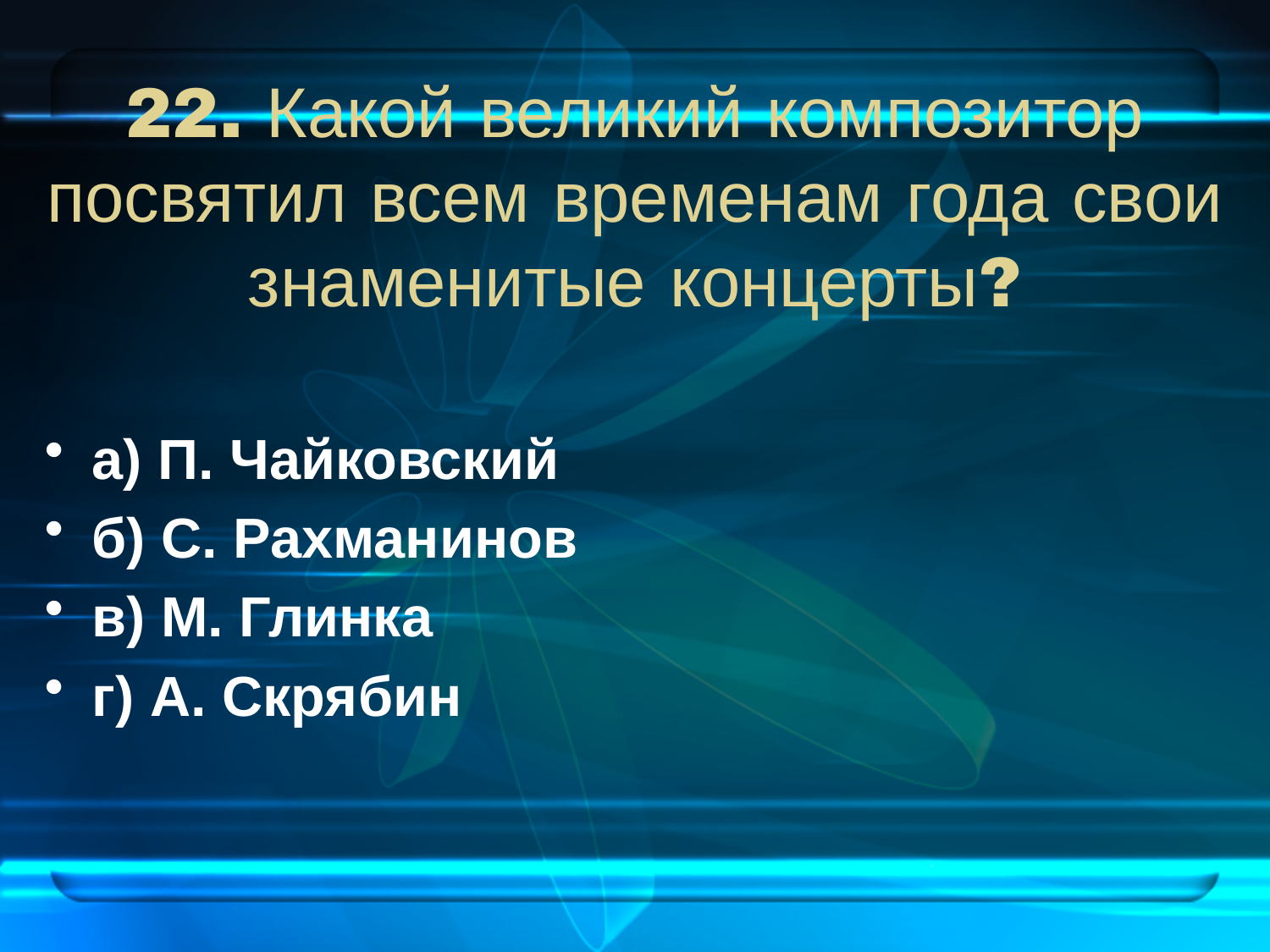

# 22. Какой великий композитор посвятил всем временам года свои знаменитые концерты?
а) П. Чайковский
б) С. Рахманинов
в) М. Глинка
г) А. Скрябин